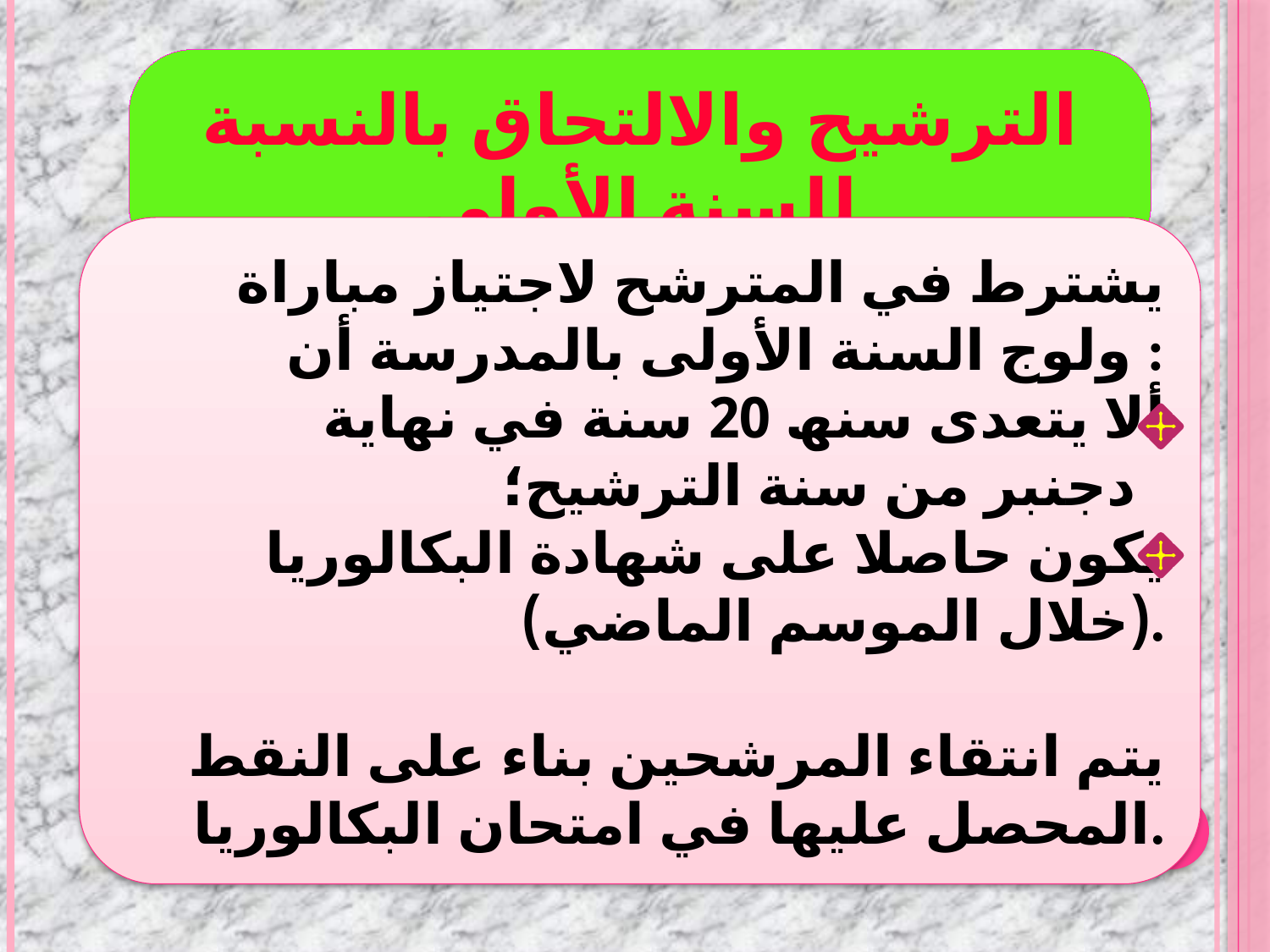

الترشیح والالتحاق بالنسبة للسنة الأولى
   یشترط في المترشح لاجتیاز مباراة ولوج السنة الأولى بالمدرسة أن :
   ألا یتعدى سنھ 20 سنة في نھایة دجنبر من سنة الترشیح؛
  یكون حاصلا على شھادة البكالوریا (خلال الموسم الماضي).

یتم انتقاء المرشحین بناء على النقط المحصل علیھا في امتحان البكالوریا.